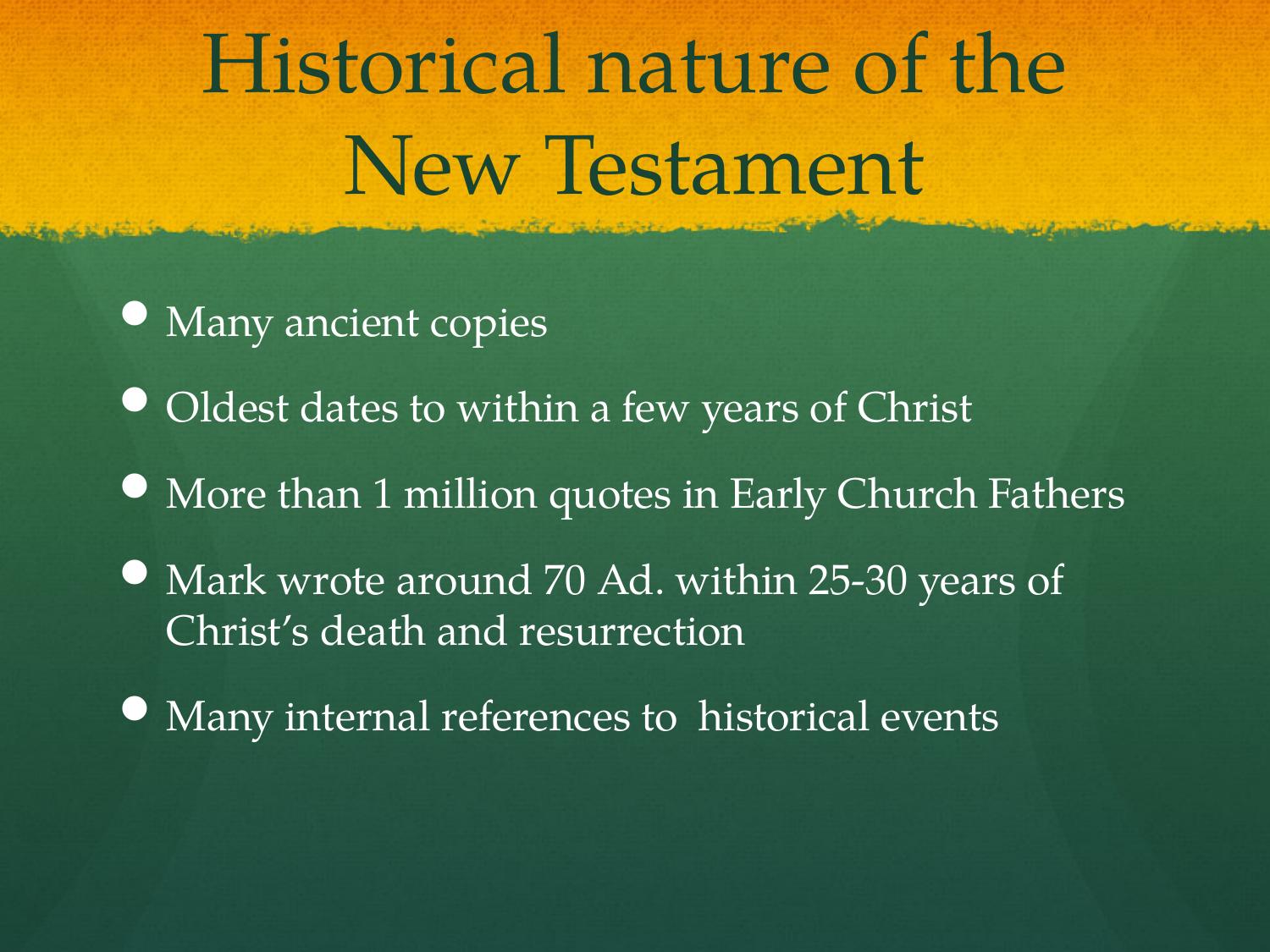

# Historical nature of the New Testament
Many ancient copies
Oldest dates to within a few years of Christ
More than 1 million quotes in Early Church Fathers
Mark wrote around 70 Ad. within 25-30 years of Christ’s death and resurrection
Many internal references to  historical events